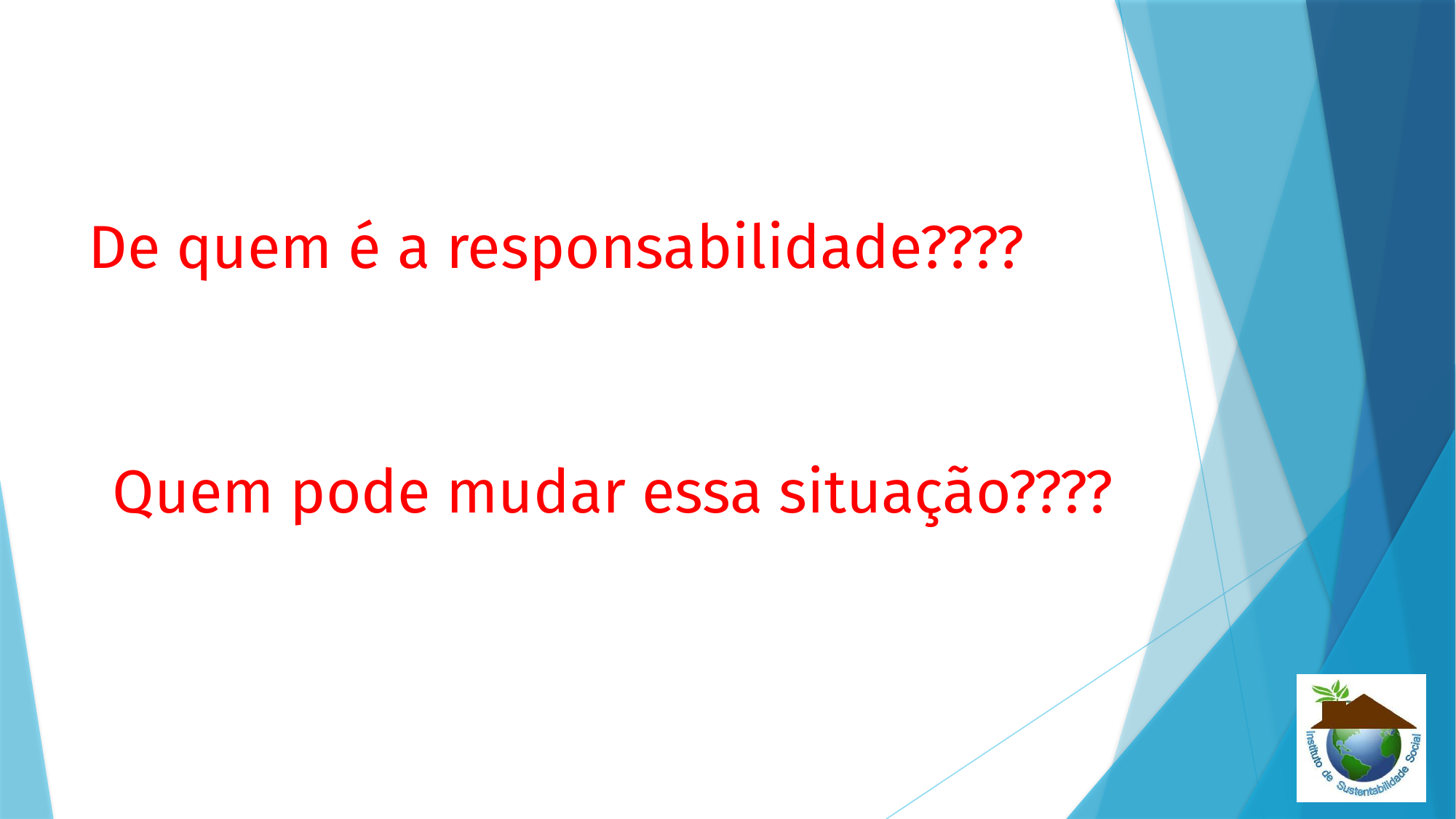

# De quem é a responsabilidade????
Quem pode mudar essa situação????